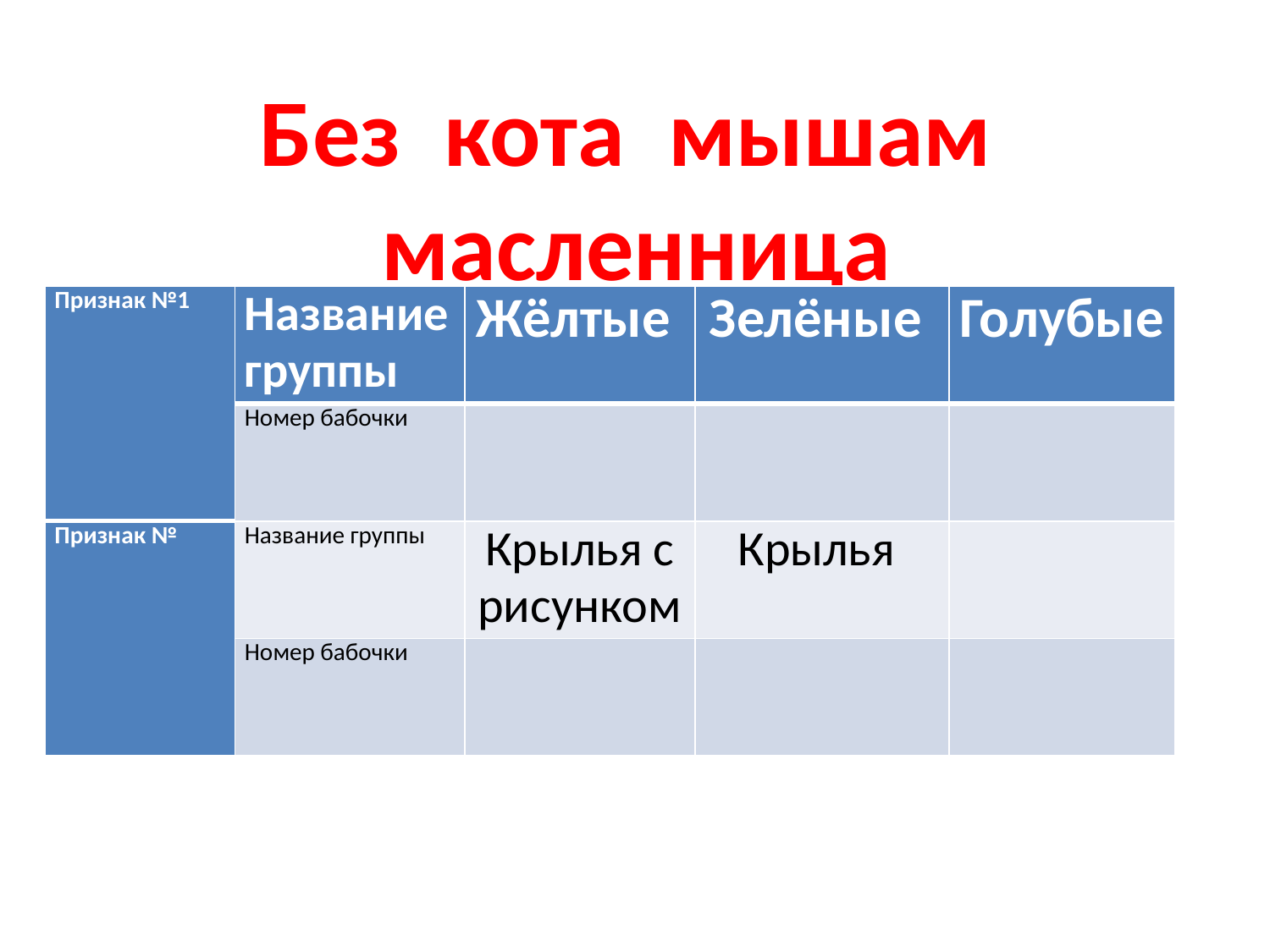

# Без  кота  мышам  масленница

| Признак №1 | Название группы | Жёлтые | Зелёные | Голубые |
| --- | --- | --- | --- | --- |
|  | Номер бабочки |  |  |  |
| Признак № | Название группы | Крылья с рисунком | Крылья |  |
|  | Номер бабочки |  |  |  |